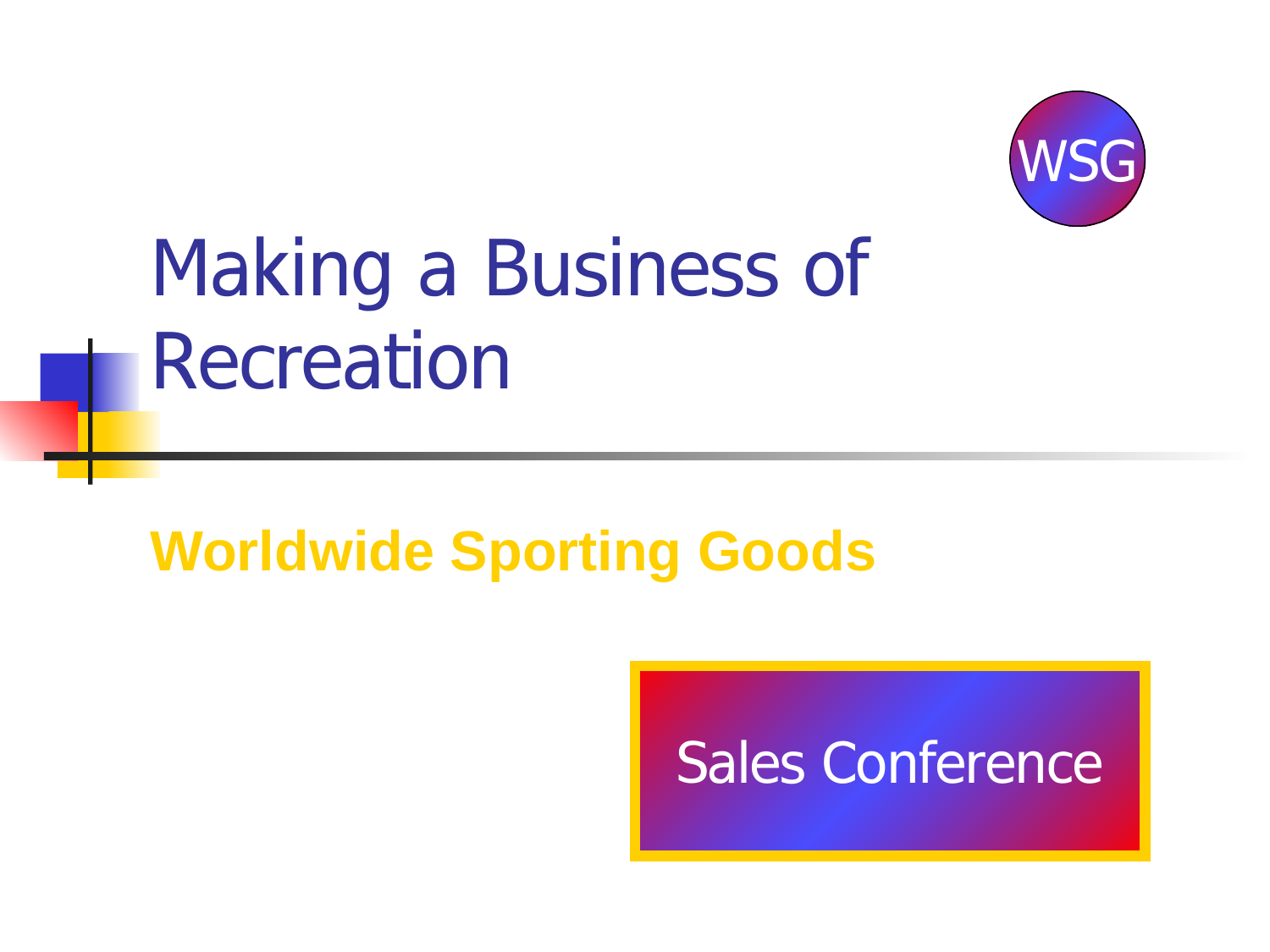

WSG
# Making a Business of Recreation
Worldwide Sporting Goods
Sales Conference